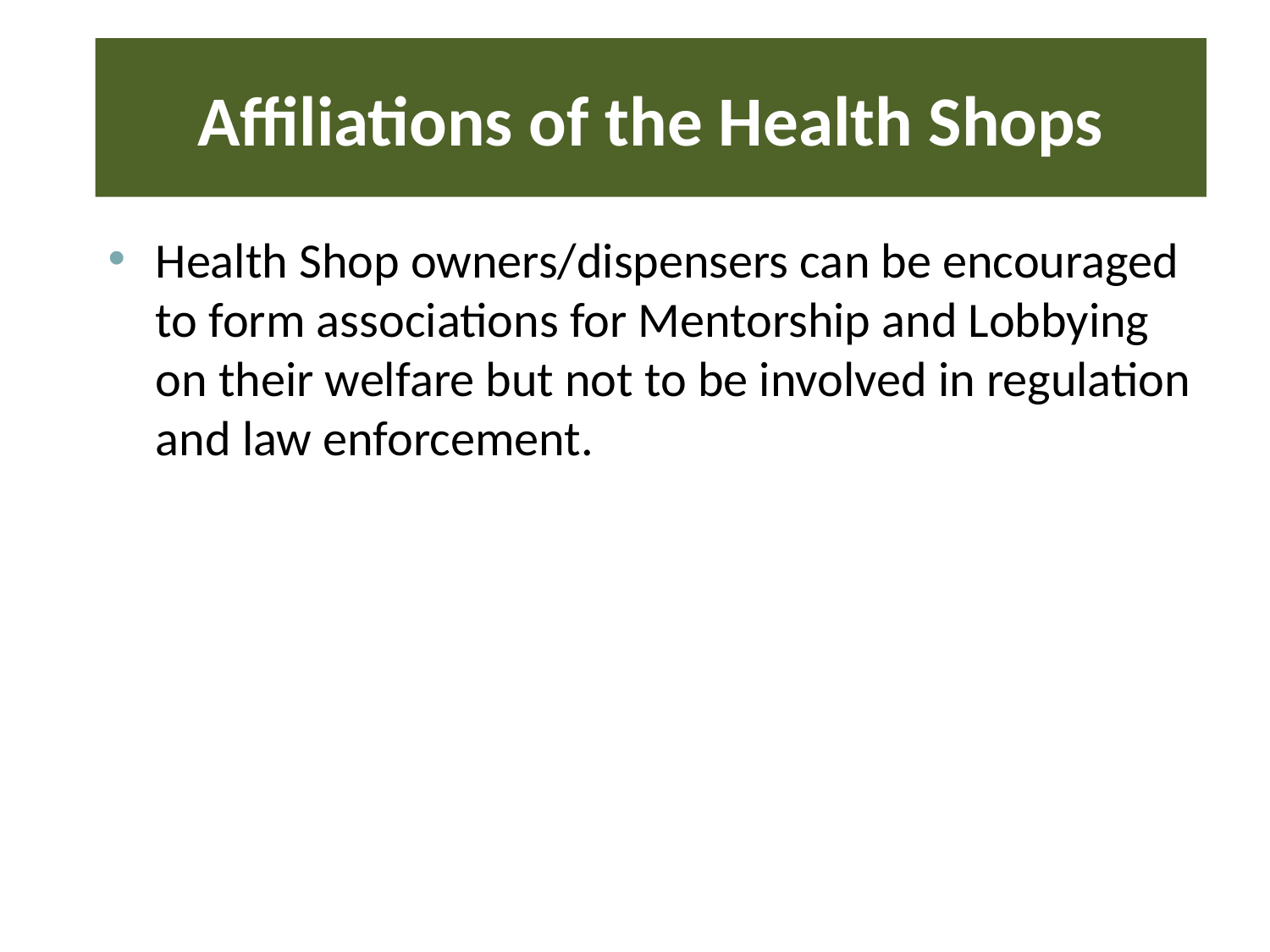

# Affiliations of the Health Shops
Health Shop owners/dispensers can be encouraged to form associations for Mentorship and Lobbying on their welfare but not to be involved in regulation and law enforcement.